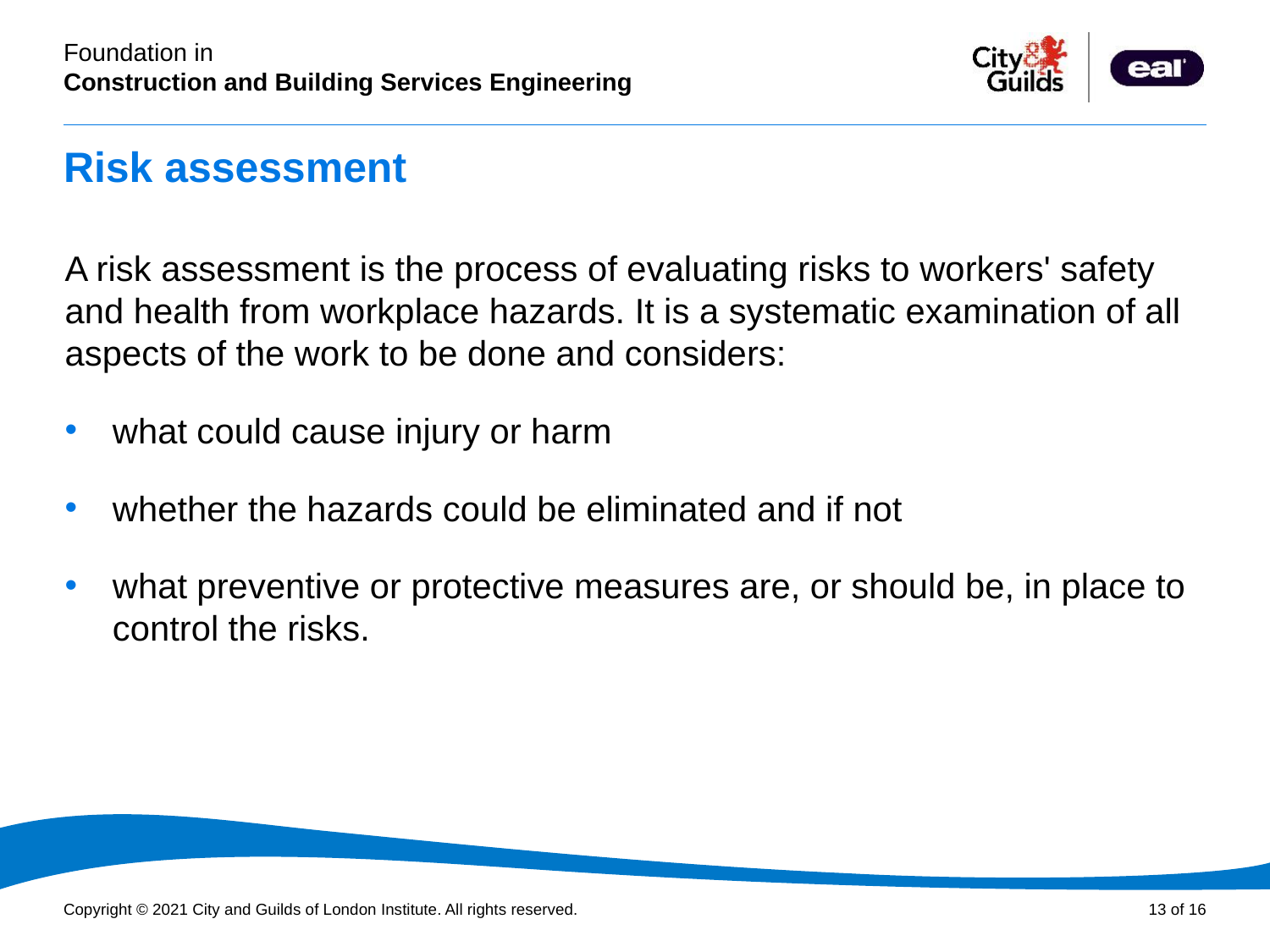

# Risk assessment
A risk assessment is the process of evaluating risks to workers' safety and health from workplace hazards. It is a systematic examination of all aspects of the work to be done and considers:
what could cause injury or harm
whether the hazards could be eliminated and if not
what preventive or protective measures are, or should be, in place to control the risks.